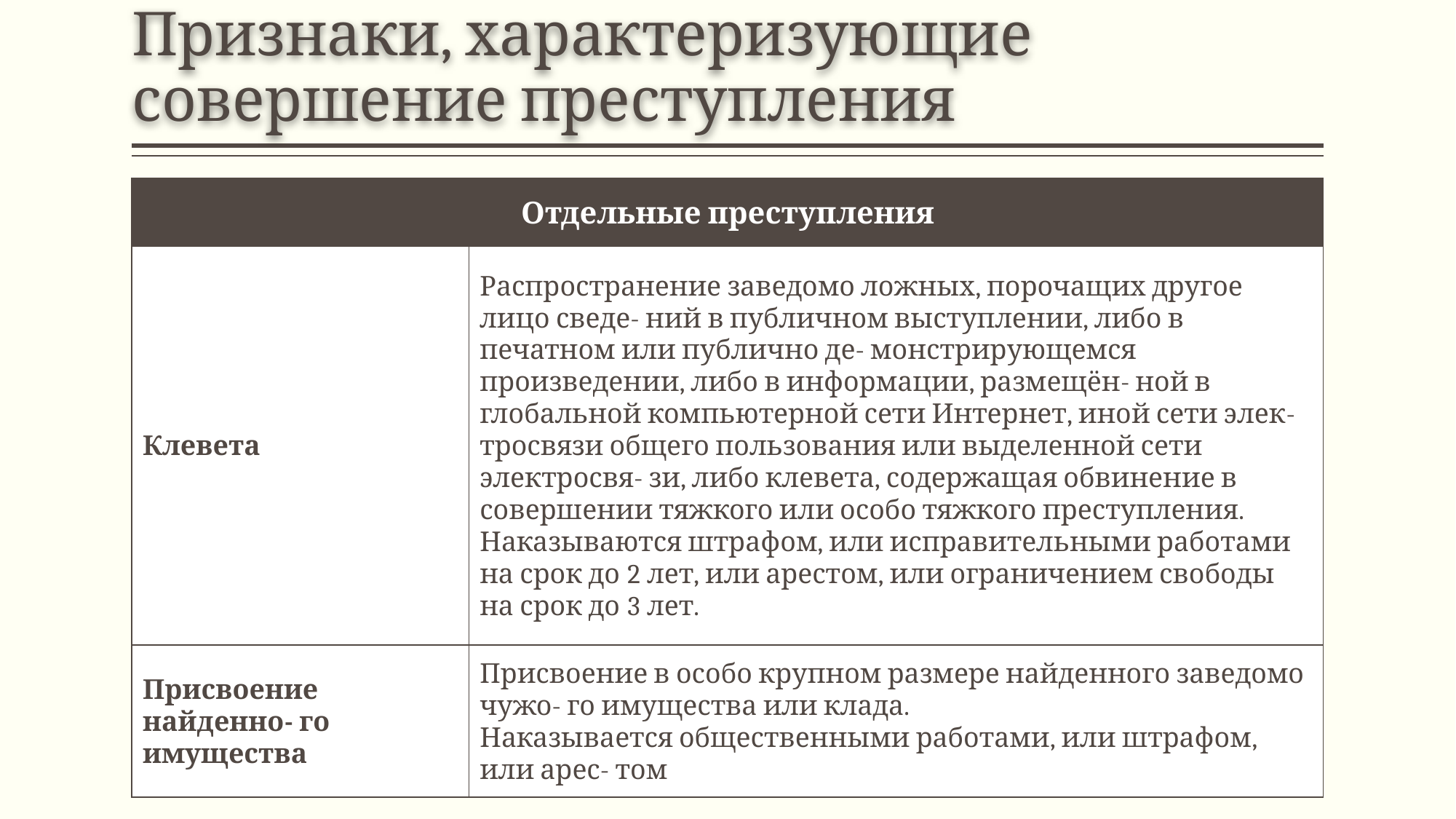

# Признаки, характеризующие совершение преступления
| Отдельные преступления |  |
| --- | --- |
| Клевета | Распространение заведомо ложных, порочащих другое лицо сведе- ний в публичном выступлении, либо в печатном или публично де- монстрирующемся произведении, либо в информации, размещён- ной в глобальной компьютерной сети Интернет, иной сети элек- тросвязи общего пользования или выделенной сети электросвя- зи, либо клевета, содержащая обвинение в совершении тяжкого или особо тяжкого преступления. Наказываются штрафом, или исправительными работами на срок до 2 лет, или арестом, или ограничением свободы на срок до 3 лет. |
| Присвоение найденно- го имущества | Присвоение в особо крупном размере найденного заведомо чужо- го имущества или клада. Наказывается общественными работами, или штрафом, или арес- том |